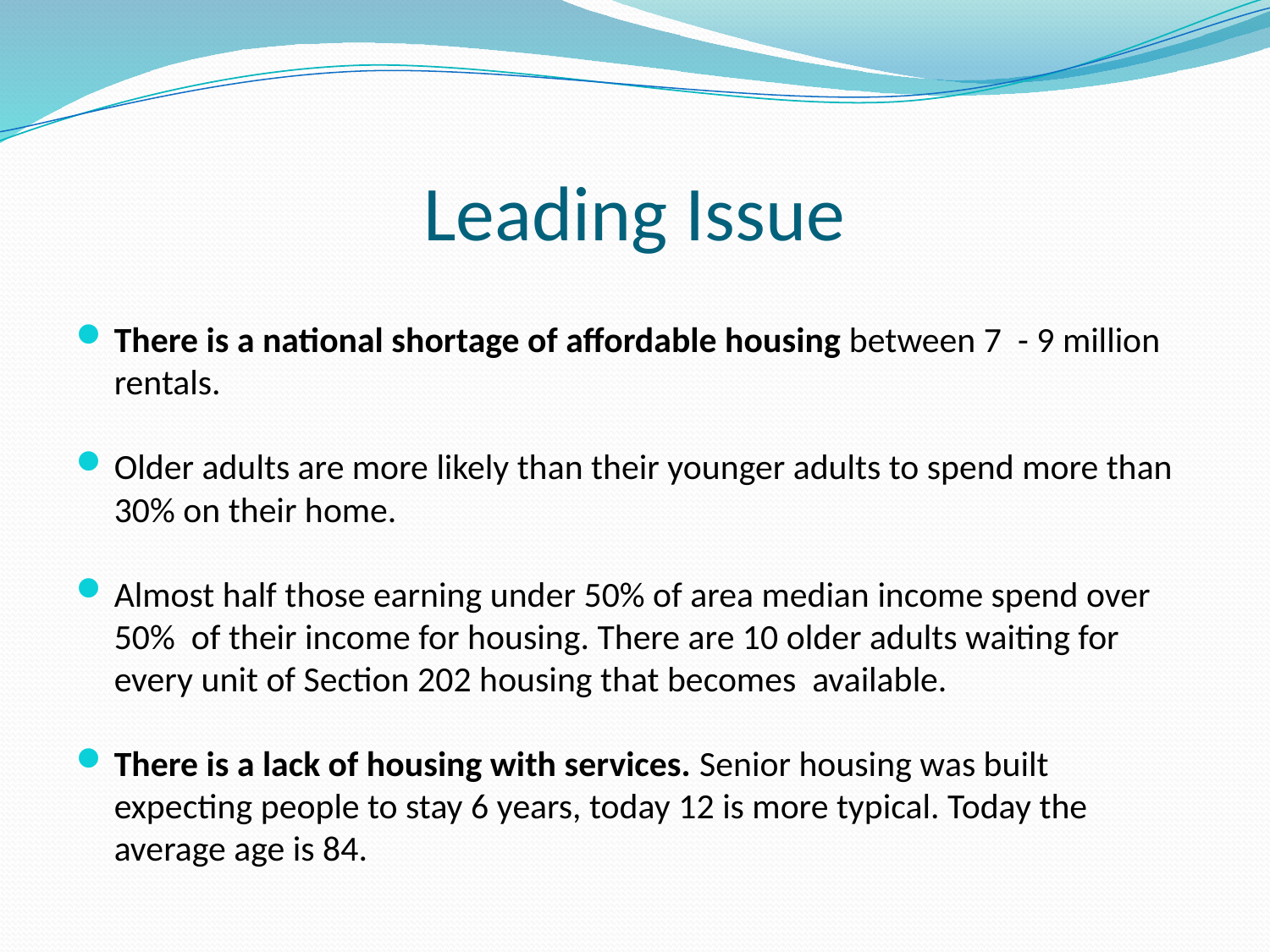

# Leading Issue

There is a national shortage of affordable housing between 7  - 9 million rentals.

Older adults are more likely than their younger adults to spend more than 30% on their home.

Almost half those earning under 50% of area median income spend over 50%  of their income for housing. There are 10 older adults waiting for every unit of Section 202 housing that becomes  available.

There is a lack of housing with services. Senior housing was built expecting people to stay 6 years, today 12 is more typical. Today the average age is 84.